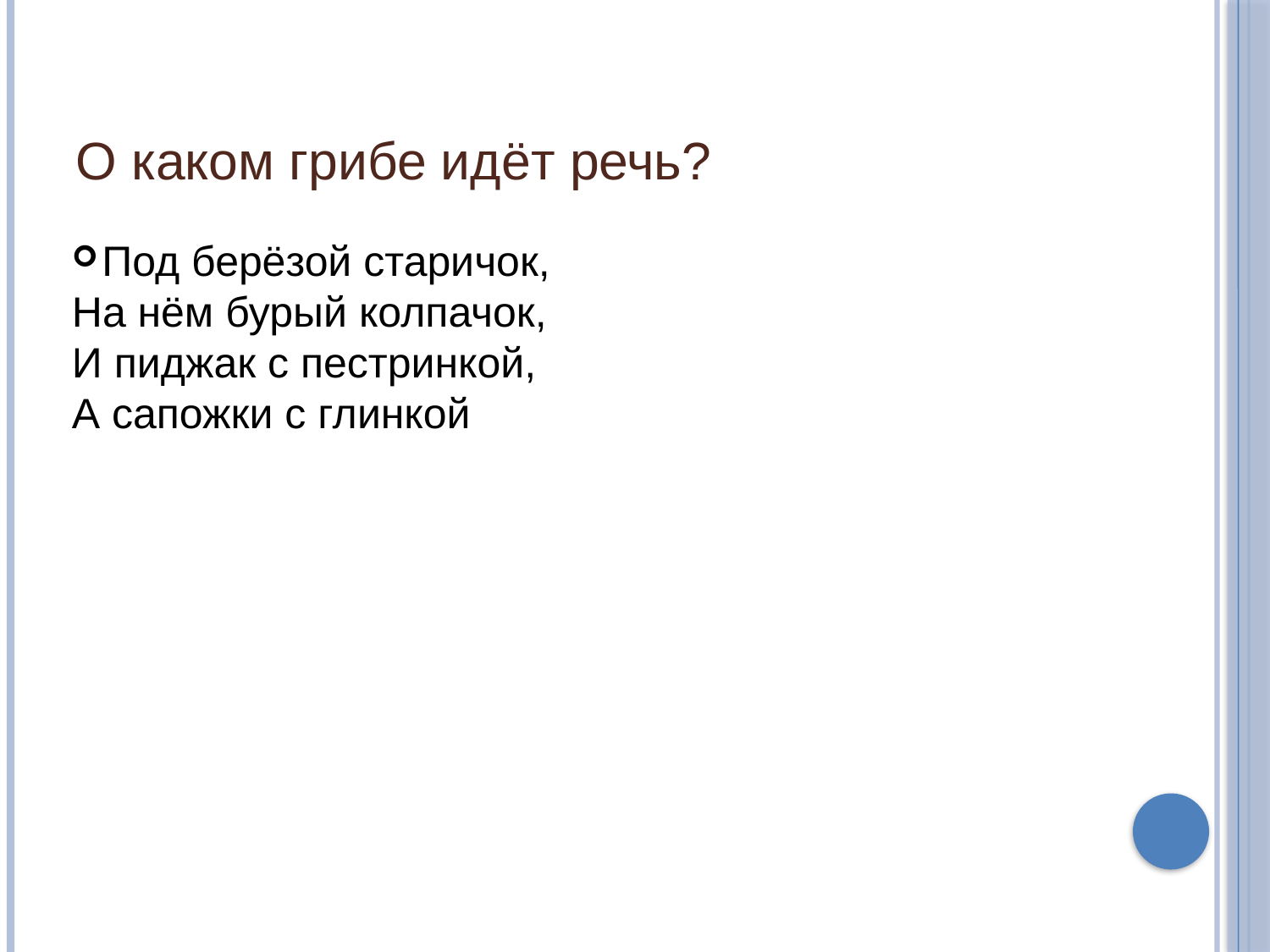

О каком грибе идёт речь?
Под берёзой старичок,
На нём бурый колпачок,
И пиджак с пестринкой,
А сапожки с глинкой